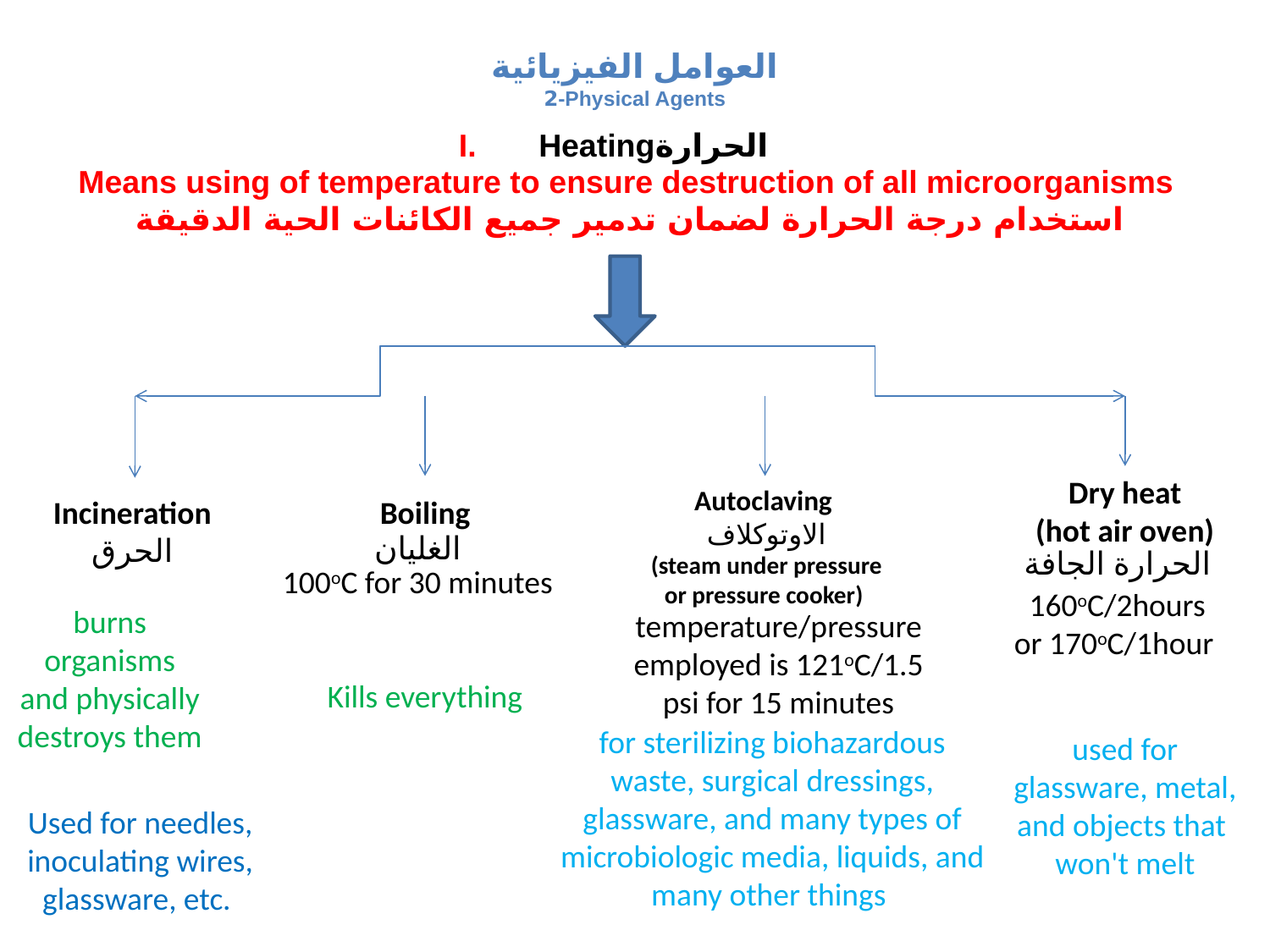

# العوامل الفيزيائية 2-Physical Agents
I.       Heatingالحرارة
Means using of temperature to ensure destruction of all microorganisms
استخدام درجة الحرارة لضمان تدمير جميع الكائنات الحية الدقيقة

Dry heat
(hot air oven)
Autoclaving
الاوتوكلاف
(steam under pressure or pressure cooker)
Incineration
Boiling
الغليان
الحرق
الحرارة الجافة
100oC for 30 minutes

160oC/2hours or 170oC/1hour
burns organisms and physically destroys them
temperature/pressure employed is 121oC/1.5 psi for 15 minutes
Kills everything
for sterilizing biohazardous waste, surgical dressings, glassware, and many types of microbiologic media, liquids, and many other things
used for glassware, metal, and objects that  won't melt
Used for needles, inoculating wires, glassware, etc.